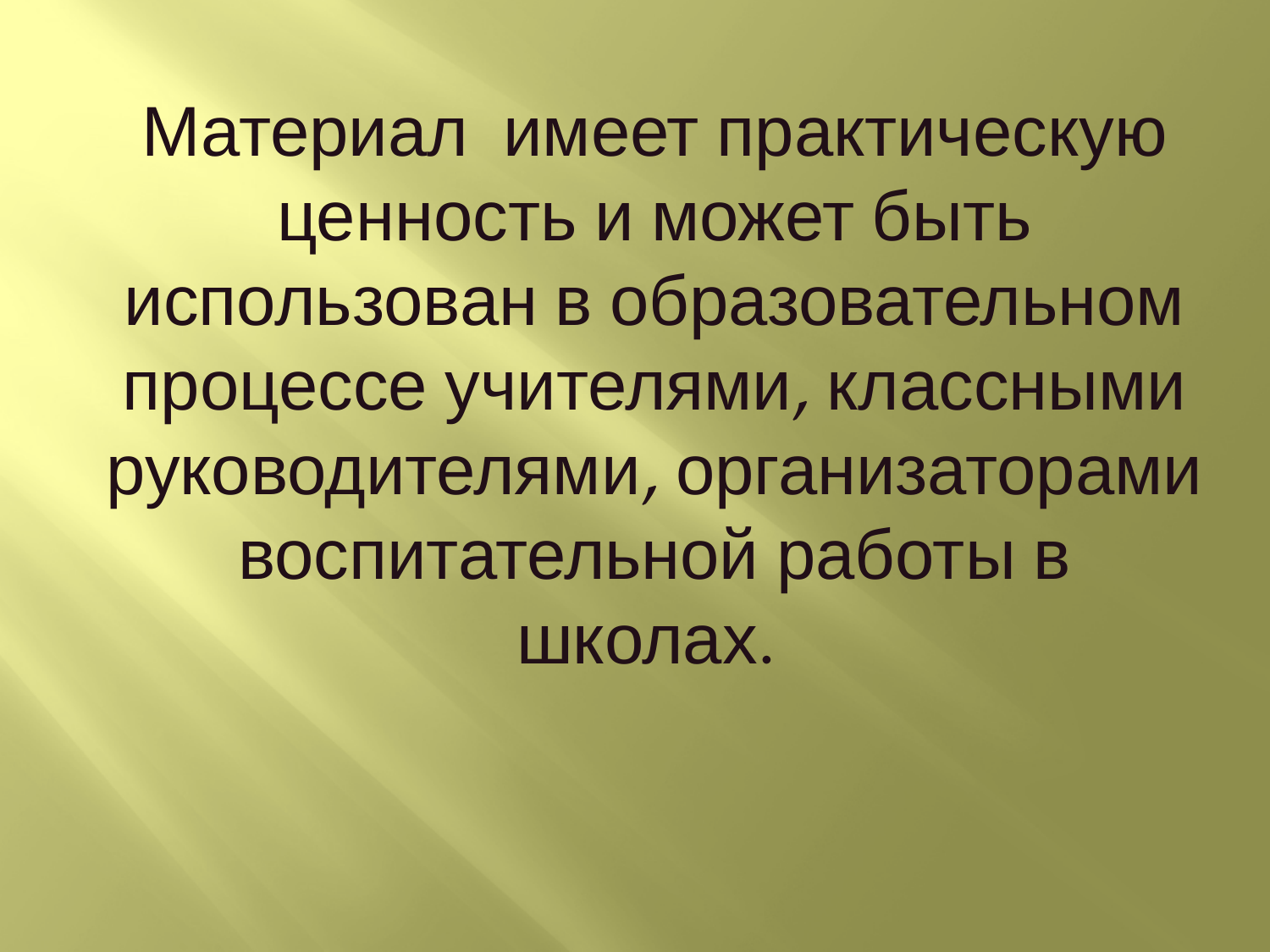

Материал  имеет практическую ценность и может быть использован в образовательном процессе учителями, классными руководителями, организаторами воспитательной работы в школах.

#